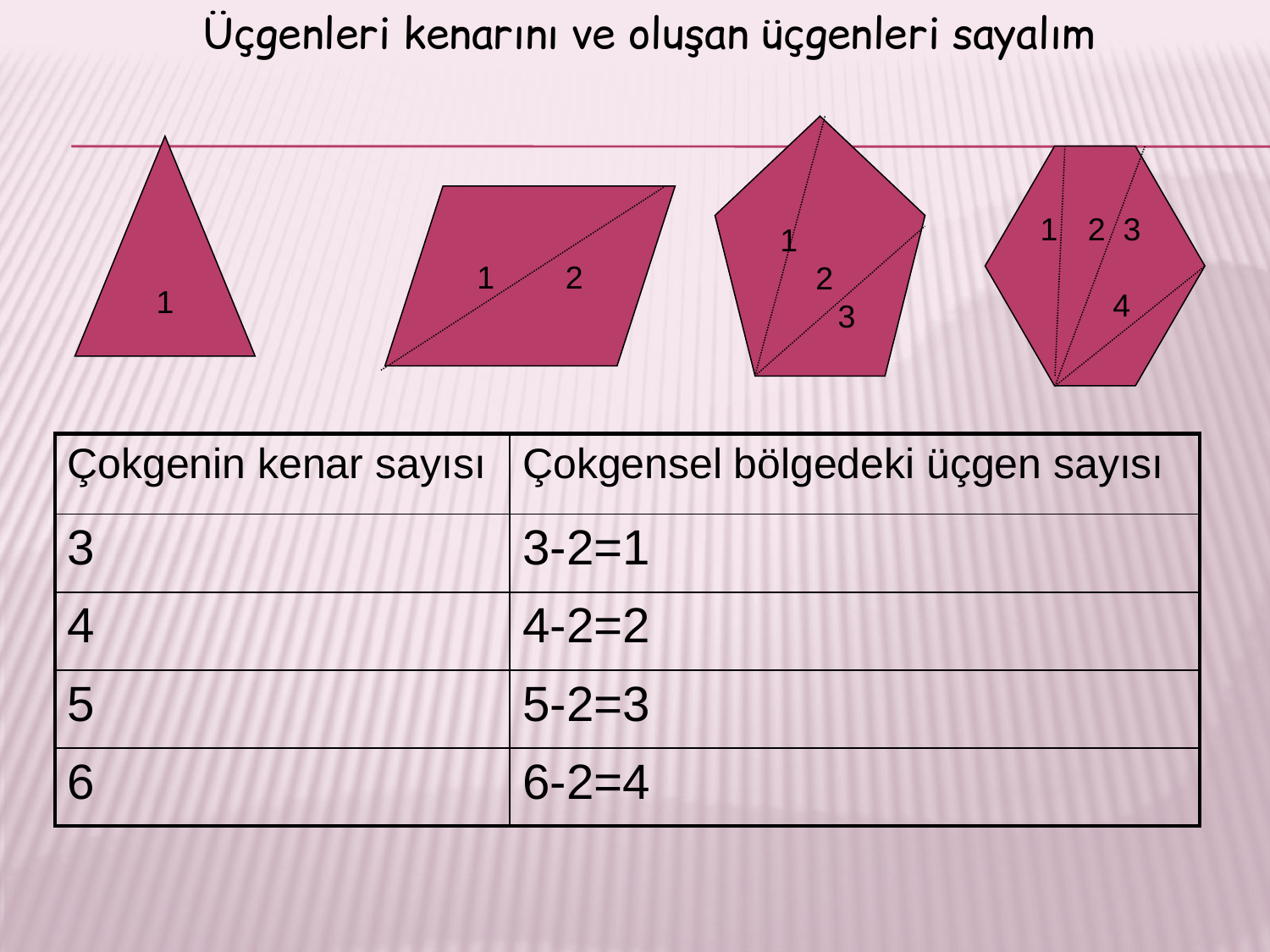

Üçgenleri kenarını ve oluşan üçgenleri sayalım
1
  2
      3

1
2  3

      4

1        2

| Çokgenin kenar sayısı | Çokgensel bölgedeki üçgen sayısı |
| --- | --- |
| 3 | 3-2=1 |
| 4 | 4-2=2 |
| 5 | 5-2=3 |
| 6 | 6-2=4 |